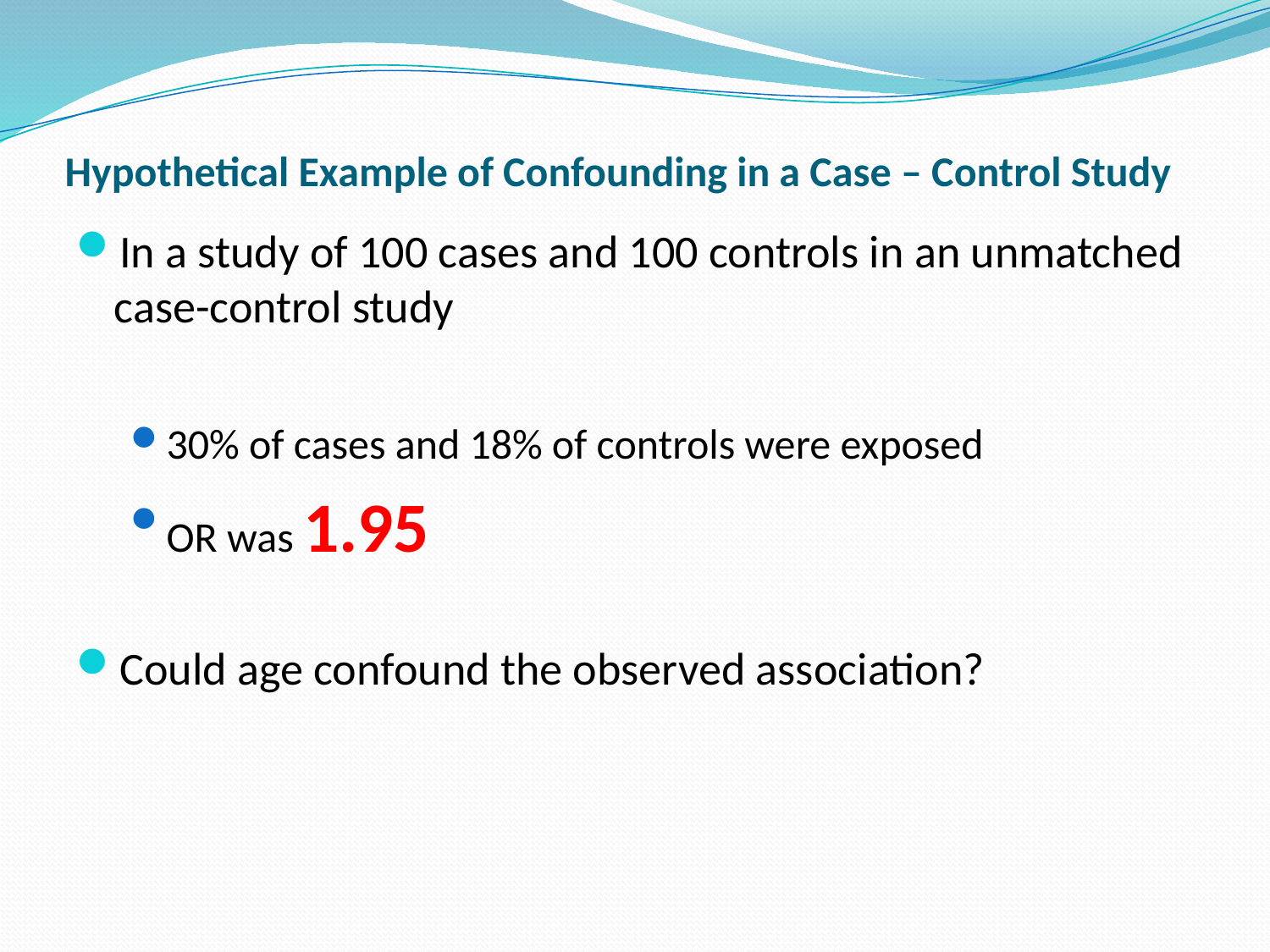

# Hypothetical Example of Confounding in a Case – Control Study
In a study of 100 cases and 100 controls in an unmatched case-control study

30% of cases and 18% of controls were exposed
OR was 1.95

Could age confound the observed association?